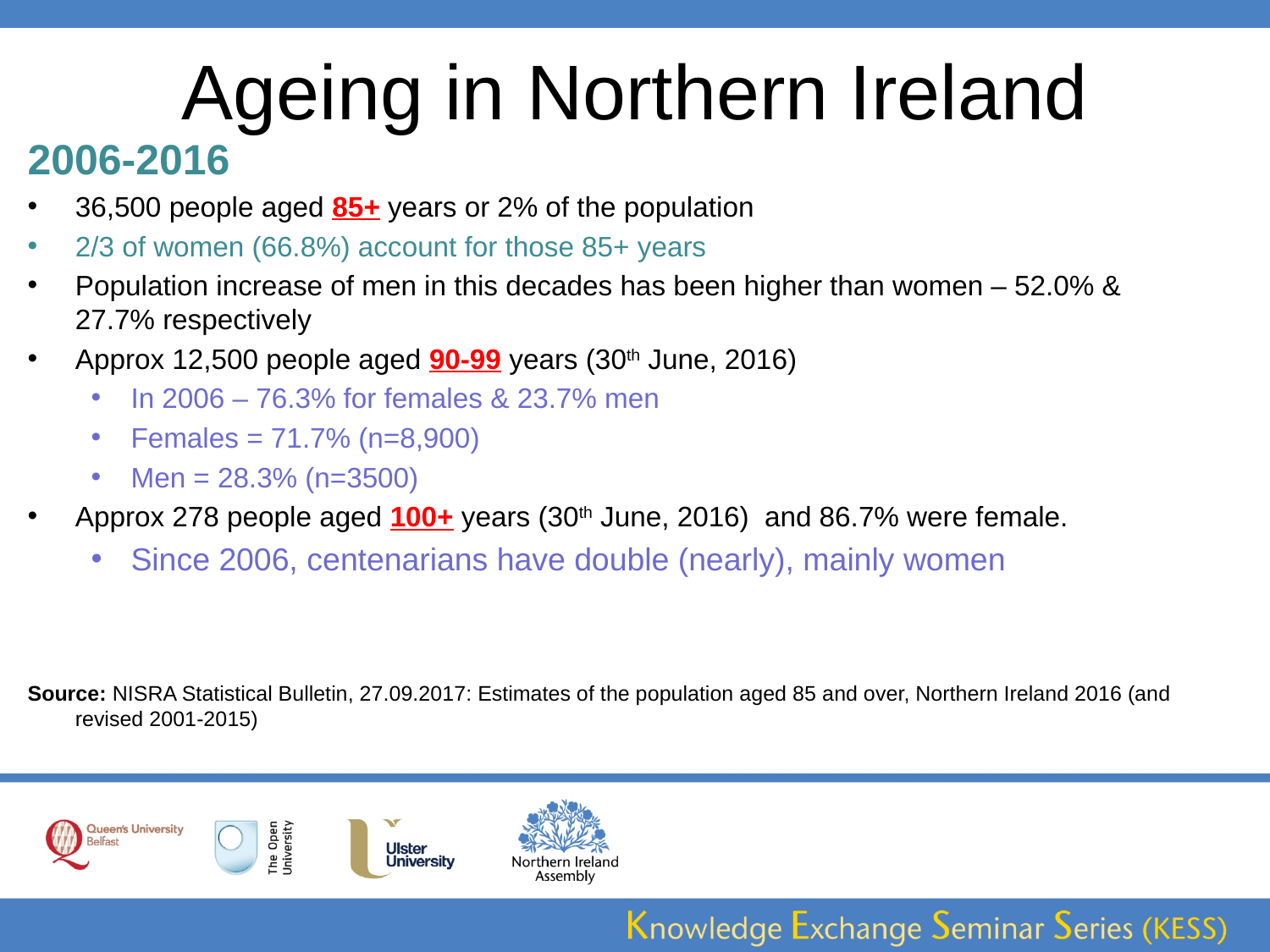

# Ageing in Northern Ireland
2006-2016
36,500 people aged 85+ years or 2% of the population
2/3 of women (66.8%) account for those 85+ years
Population increase of men in this decades has been higher than women – 52.0% & 27.7% respectively
Approx 12,500 people aged 90-99 years (30th June, 2016)
In 2006 – 76.3% for females & 23.7% men
Females = 71.7% (n=8,900)
Men = 28.3% (n=3500)
Approx 278 people aged 100+ years (30th June, 2016)  and 86.7% were female.
Since 2006, centenarians have double (nearly), mainly women

Source: NISRA Statistical Bulletin, 27.09.2017: Estimates of the population aged 85 and over, Northern Ireland 2016 (and revised 2001-2015)